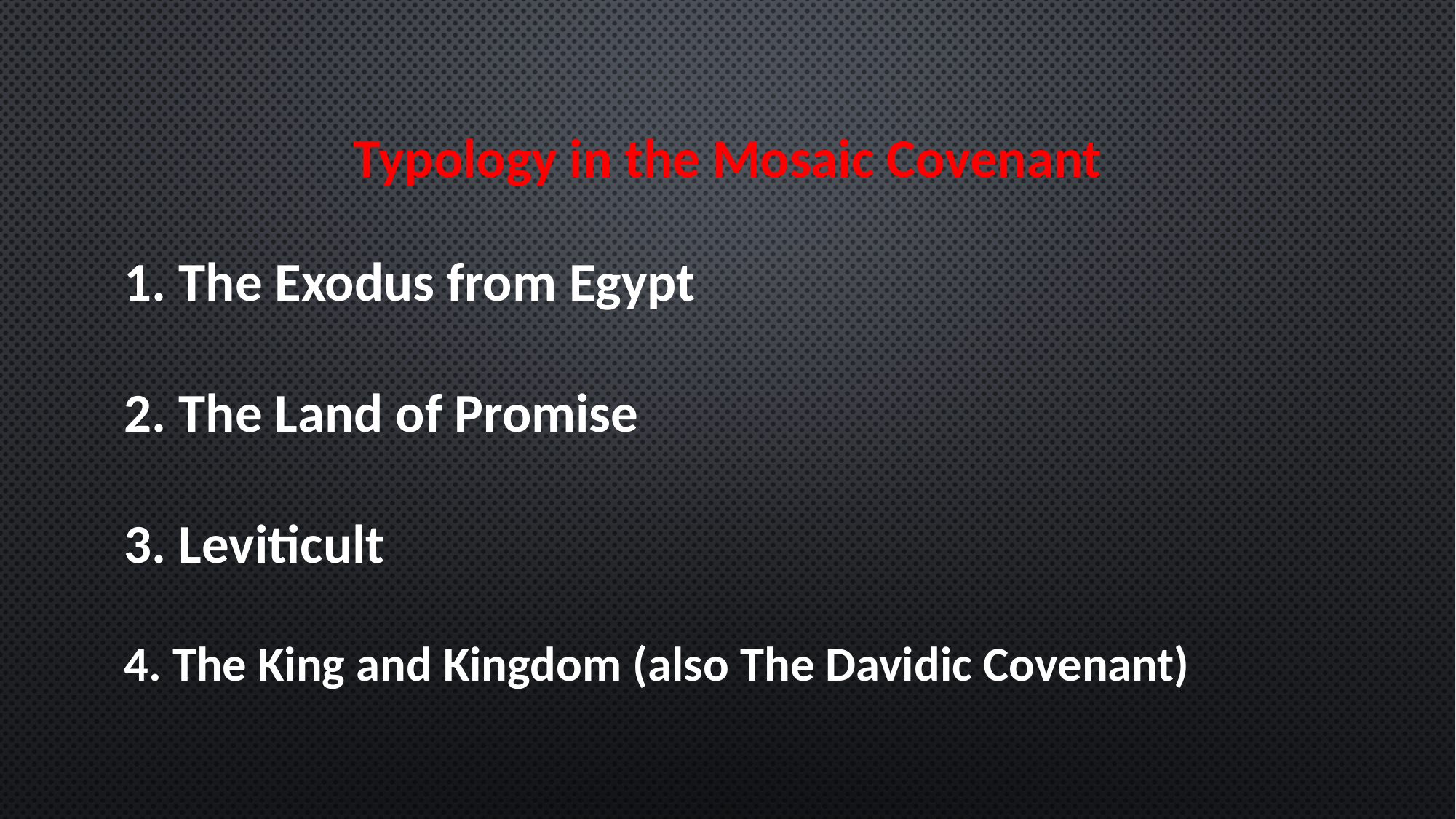

Typology in the Mosaic Covenant

1. The Exodus from Egypt

2. The Land of Promise

3. Leviticult

4. The King and Kingdom (also The Davidic Covenant)